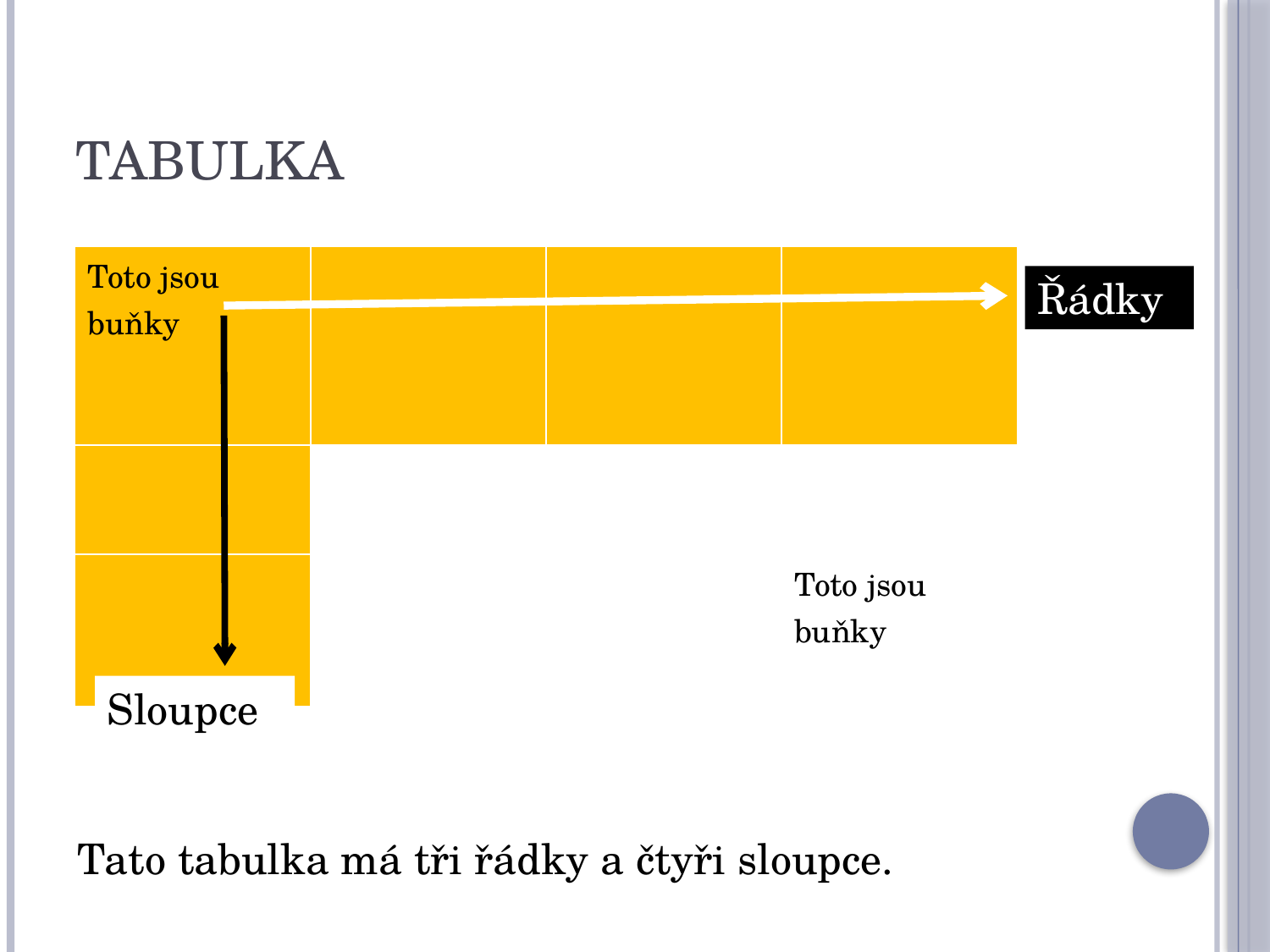

# Tabulka
| Toto jsou buňky |  |  |  |
| --- | --- | --- | --- |
|  |  |  |  |
|  |  |  | Toto jsou buňky |
Řádky
Sloupce
Tato tabulka má tři řádky a čtyři sloupce.